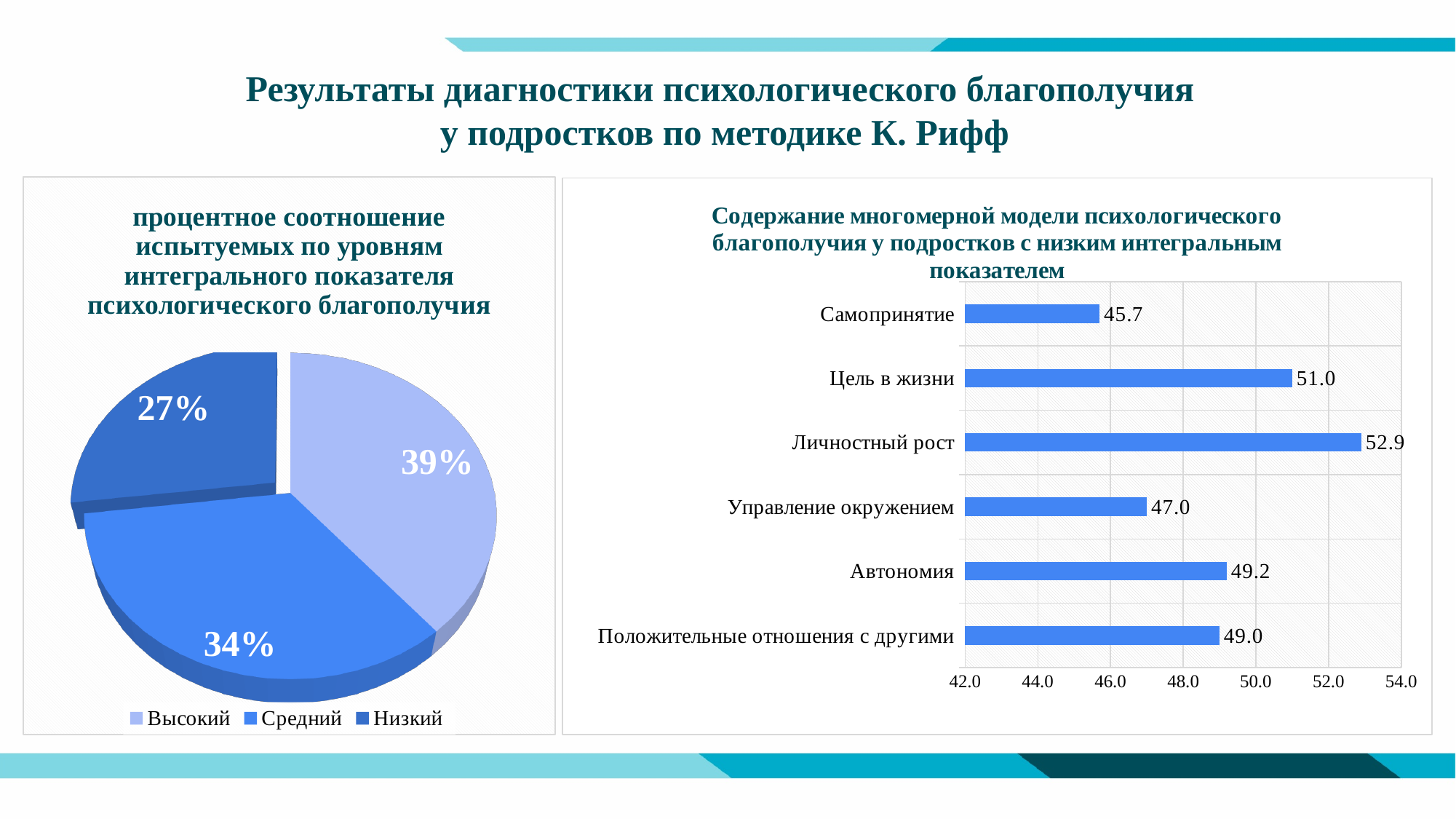

# Результаты диагностики психологического благополучия у подростков по методике К. Рифф

[unsupported chart]

### Chart: Содержание многомерной модели психологического благополучия у подростков с низким интегральным показателем

| Category |  |
|---|---|
| Положительные отношения с другими | 49.0 |
| Автономия | 49.2 |
| Управление окружением | 47.0 |
| Личностный рост | 52.9 |
| Цель в жизни | 51.0 |
| Самопринятие | 45.7 |